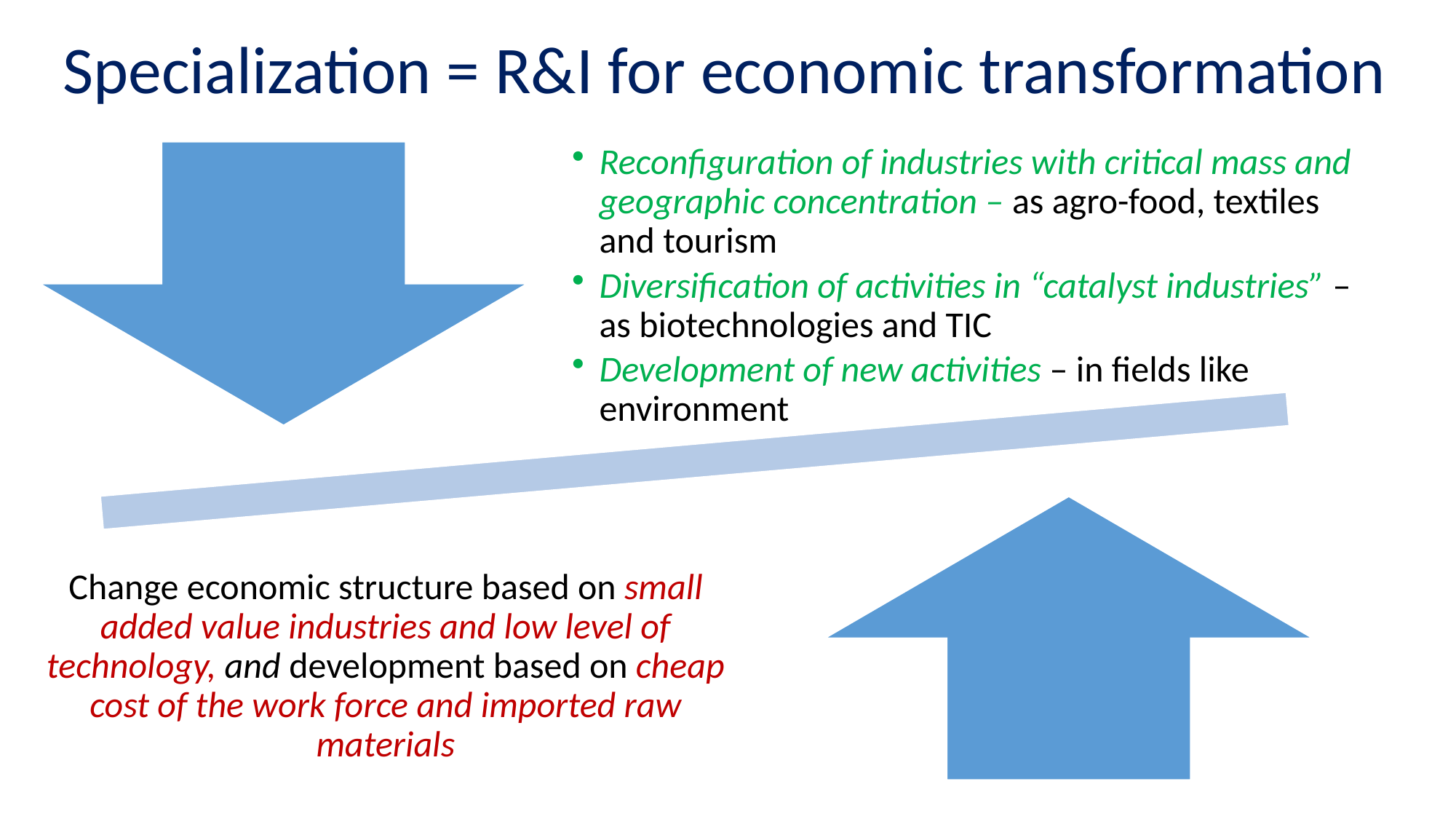

# Specialization = R&I for economic transformation

Reconfiguration of industries with critical mass and geographic concentration – as agro-food, textiles and tourism
Diversification of activities in “catalyst industries” – as biotechnologies and TIC
Development of new activities – in fields like environment
Change economic structure based on small added value industries and low level of technology, and development based on cheap cost of the work force and imported raw materials